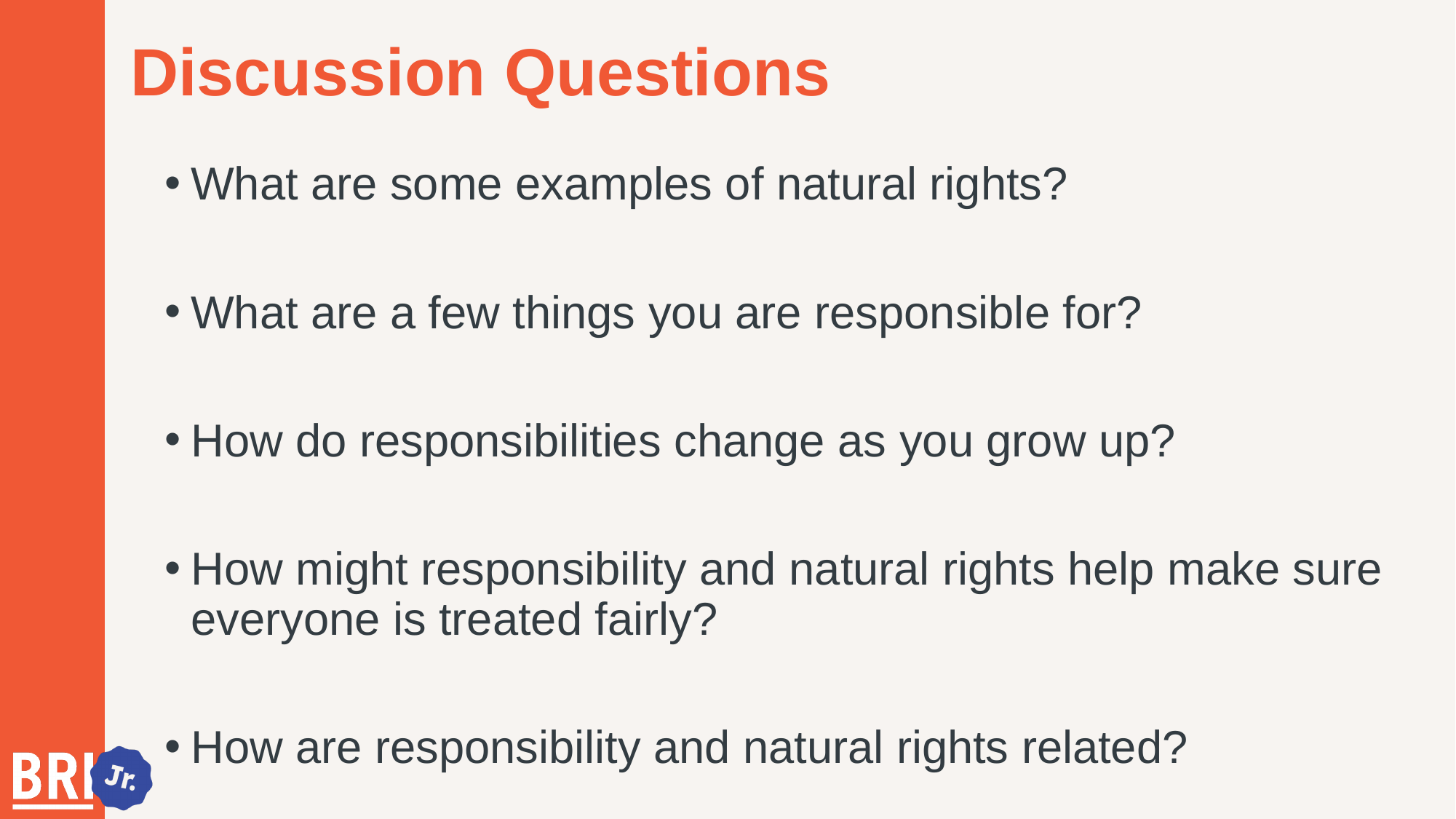

# Discussion Questions
What are some examples of natural rights?

What are a few things you are responsible for?

How do responsibilities change as you grow up?

How might responsibility and natural rights help make sure everyone is treated fairly?

How are responsibility and natural rights related?